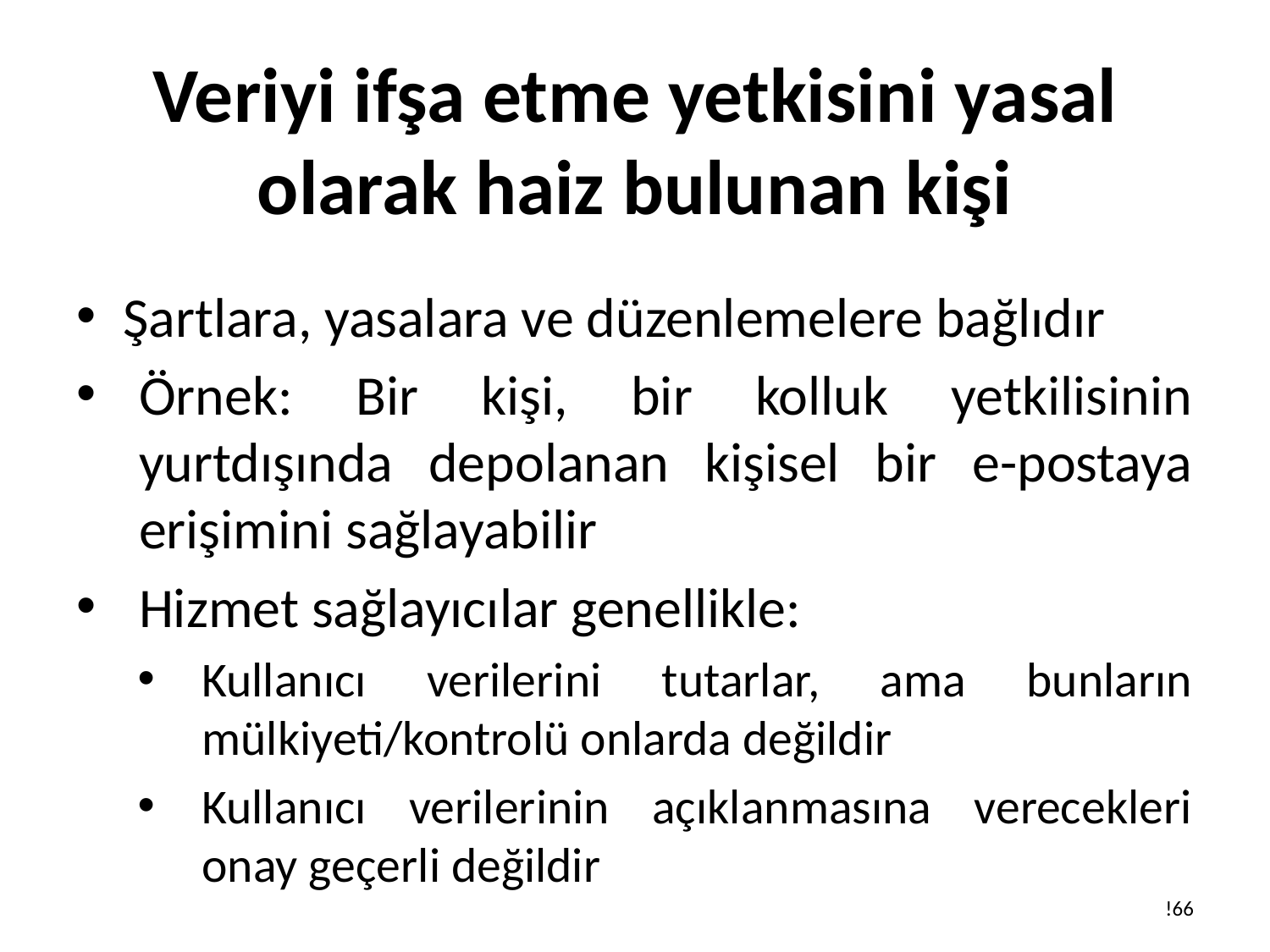

# Veriyi ifşa etme yetkisini yasal olarak haiz bulunan kişi
Şartlara, yasalara ve düzenlemelere bağlıdır
Örnek: Bir kişi, bir kolluk yetkilisinin yurtdışında depolanan kişisel bir e-postaya erişimini sağlayabilir
Hizmet sağlayıcılar genellikle:
Kullanıcı verilerini tutarlar, ama bunların mülkiyeti/kontrolü onlarda değildir
Kullanıcı verilerinin açıklanmasına verecekleri onay geçerli değildir
!66